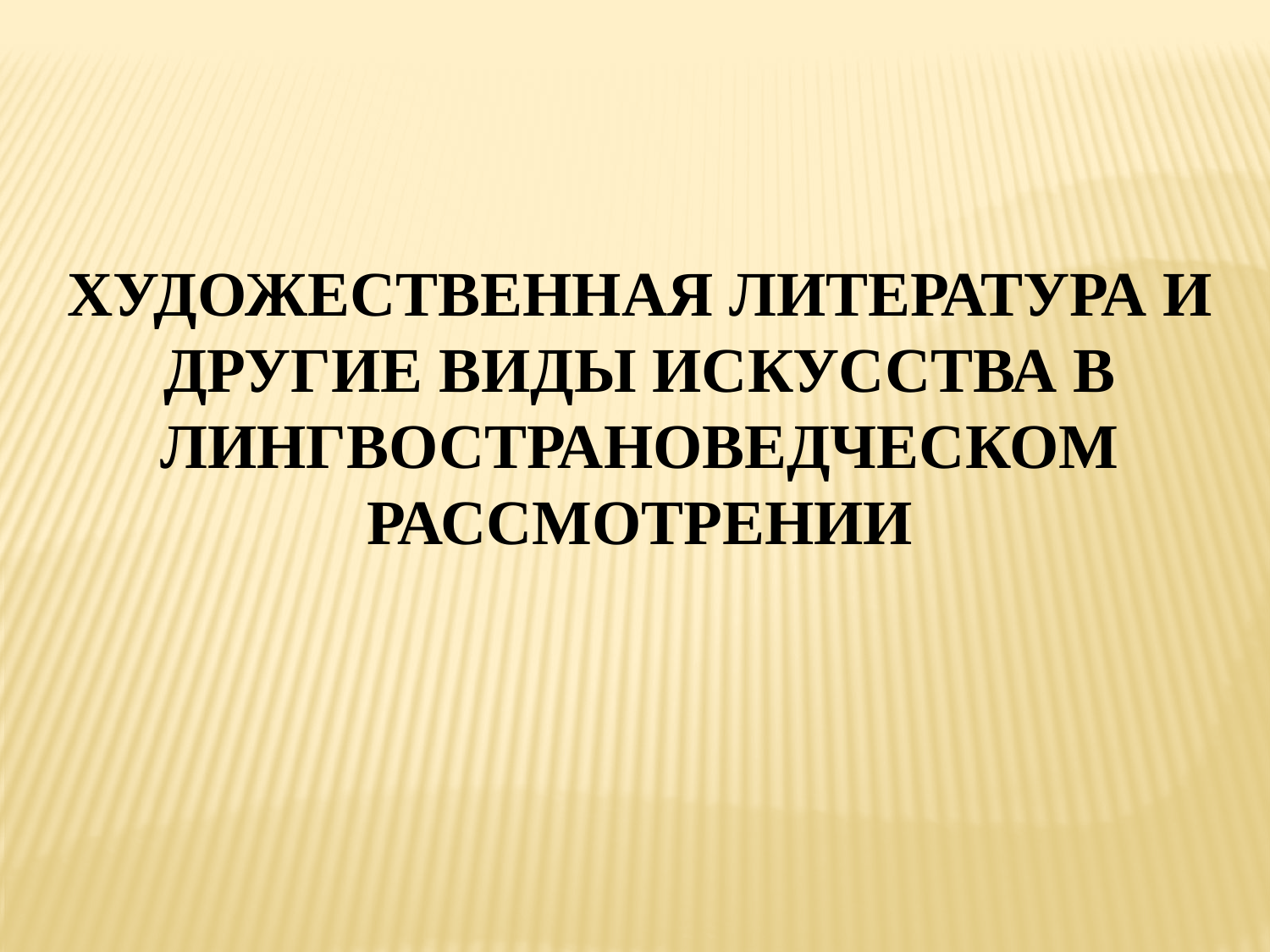

ХУДОЖЕСТВЕННАЯ ЛИТЕРАТУРА И ДРУГИЕ ВИДЫ ИСКУССТВА В ЛИНГВОСТРАНОВЕДЧЕСКОМ РАССМОТРЕНИИ